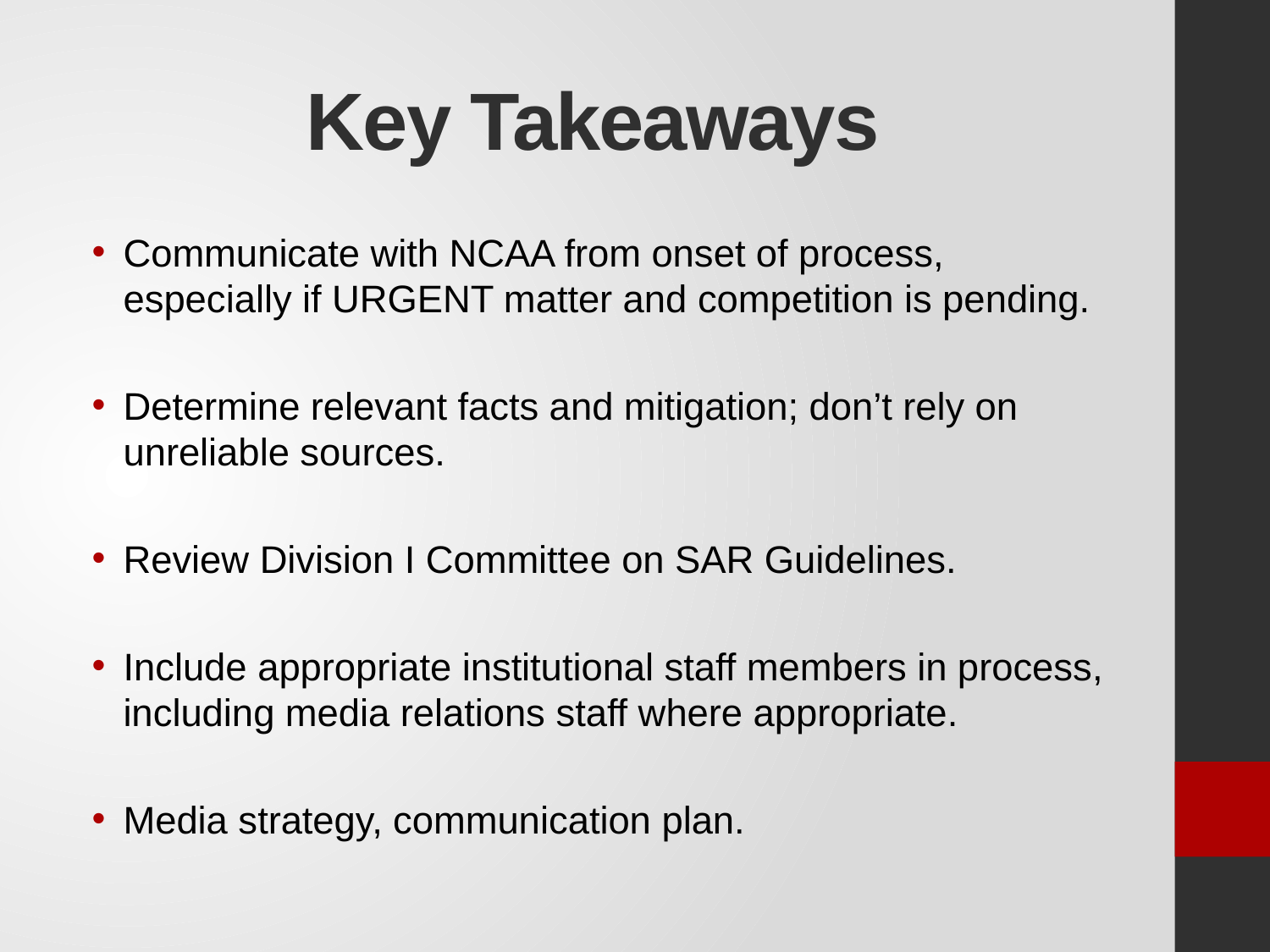

# Key Takeaways
Communicate with NCAA from onset of process, especially if URGENT matter and competition is pending.

Determine relevant facts and mitigation; don’t rely on unreliable sources.

Review Division I Committee on SAR Guidelines.

Include appropriate institutional staff members in process, including media relations staff where appropriate.

Media strategy, communication plan.